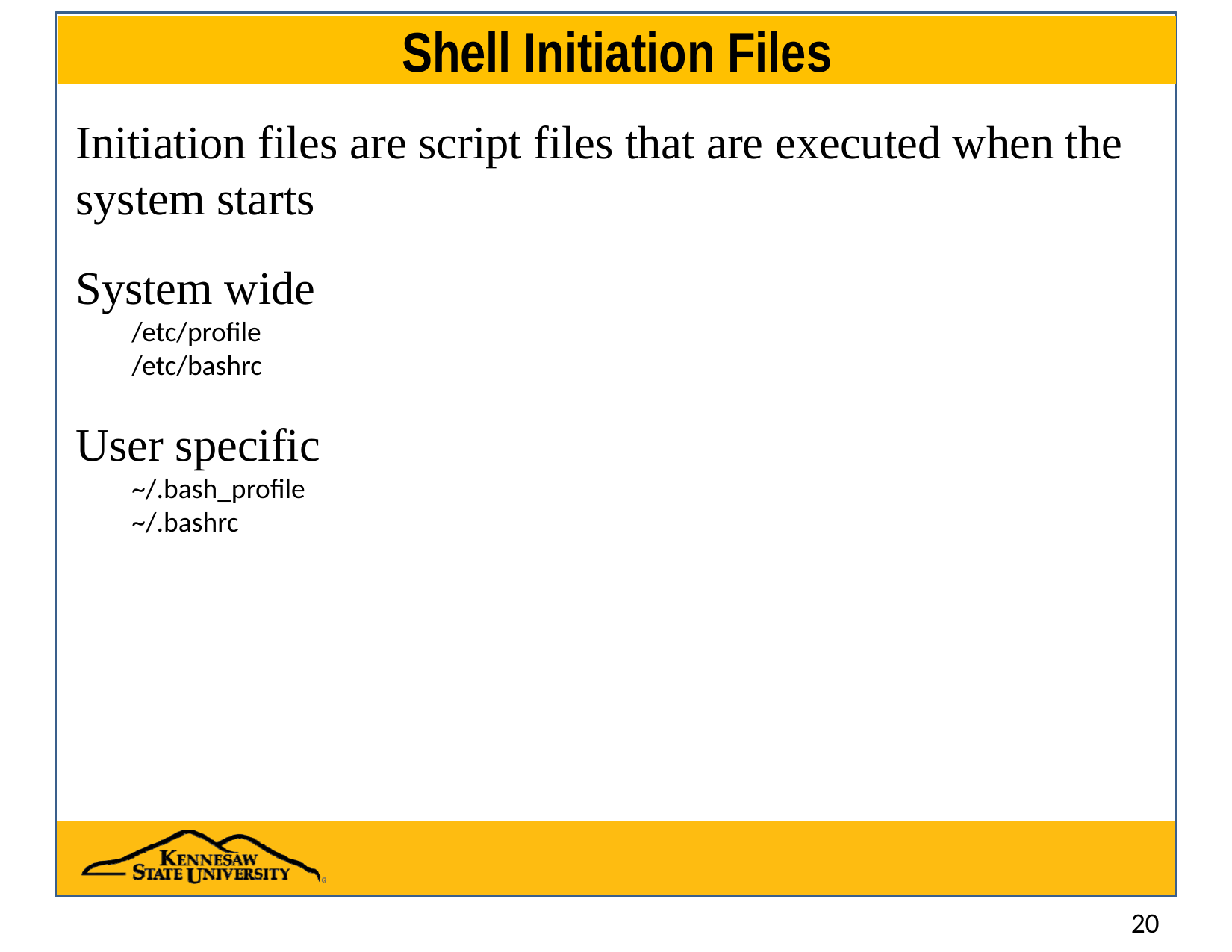

# Shell Initiation Files
Initiation files are script files that are executed when the system starts

System wide
/etc/profile
/etc/bashrc

User specific
~/.bash_profile
~/.bashrc